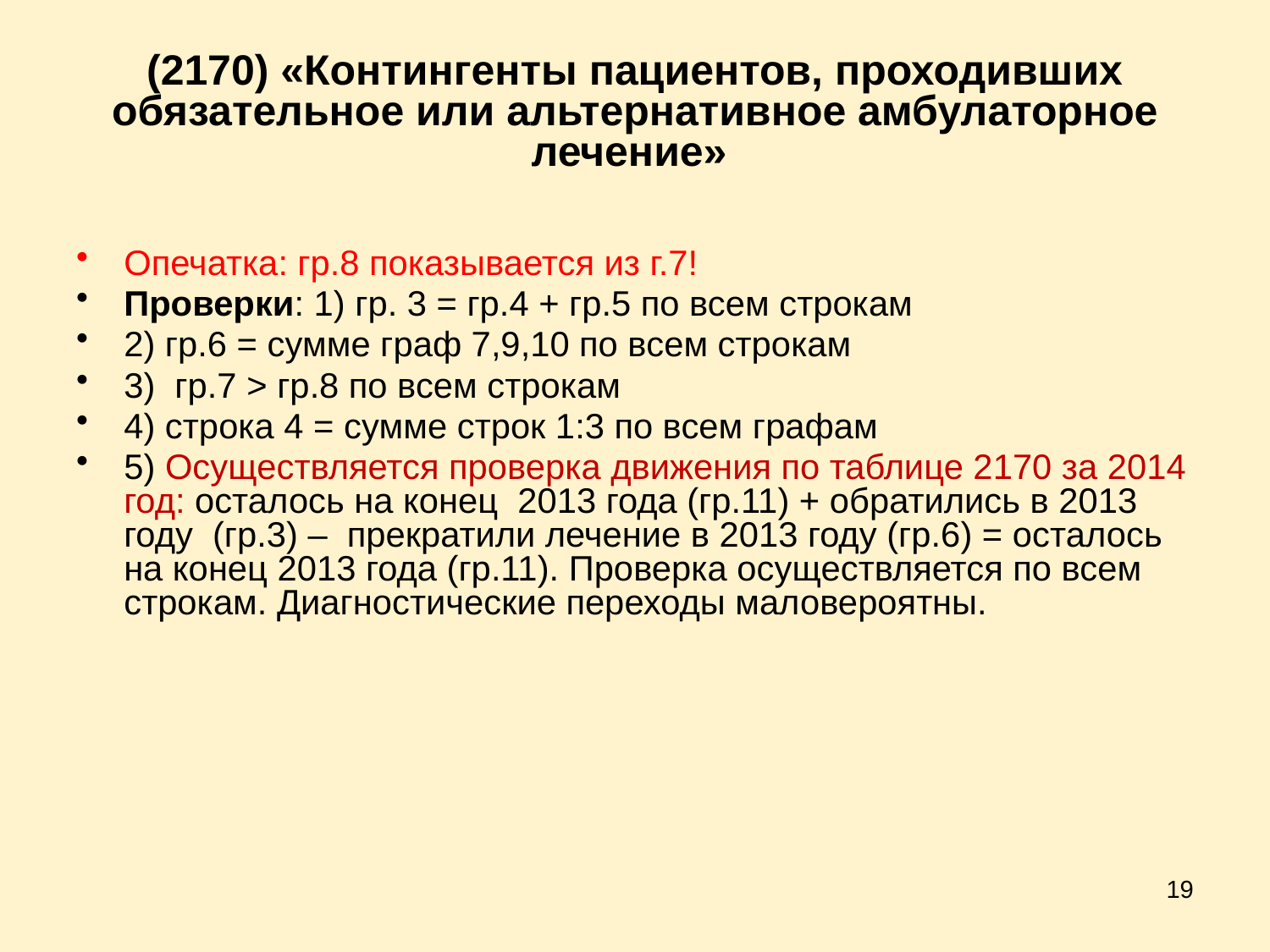

# (2170) «Контингенты пациентов, проходивших обязательное или альтернативное амбулаторное лечение»

Опечатка: гр.8 показывается из г.7!
Проверки: 1) гр. 3 = гр.4 + гр.5 по всем строкам
2) гр.6 = сумме граф 7,9,10 по всем строкам
3)  гр.7 > гр.8 по всем строкам
4) строка 4 = сумме строк 1:3 по всем графам
5) Осуществляется проверка движения по таблице 2170 за 2014 год: осталось на конец  2013 года (гр.11) + обратились в 2013 году  (гр.3) –  прекратили лечение в 2013 году (гр.6) = осталось на конец 2013 года (гр.11). Проверка осуществляется по всем строкам. Диагностические переходы маловероятны.
19